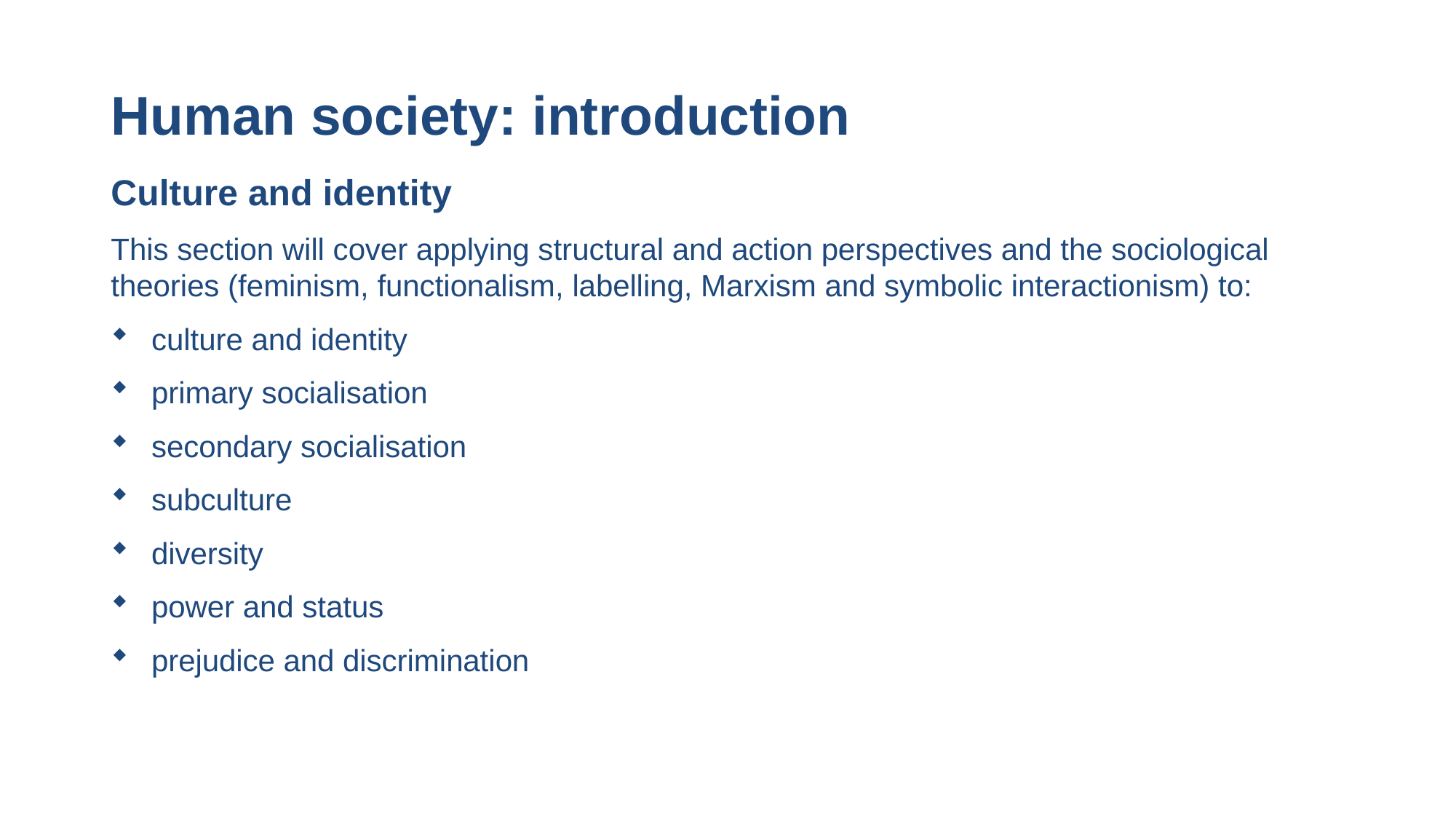

# Human society: introduction
Culture and identity
This section will cover applying structural and action perspectives and the sociological theories (feminism, functionalism, labelling, Marxism and symbolic interactionism) to:
culture and identity
primary socialisation
secondary socialisation
subculture
diversity
power and status
prejudice and discrimination